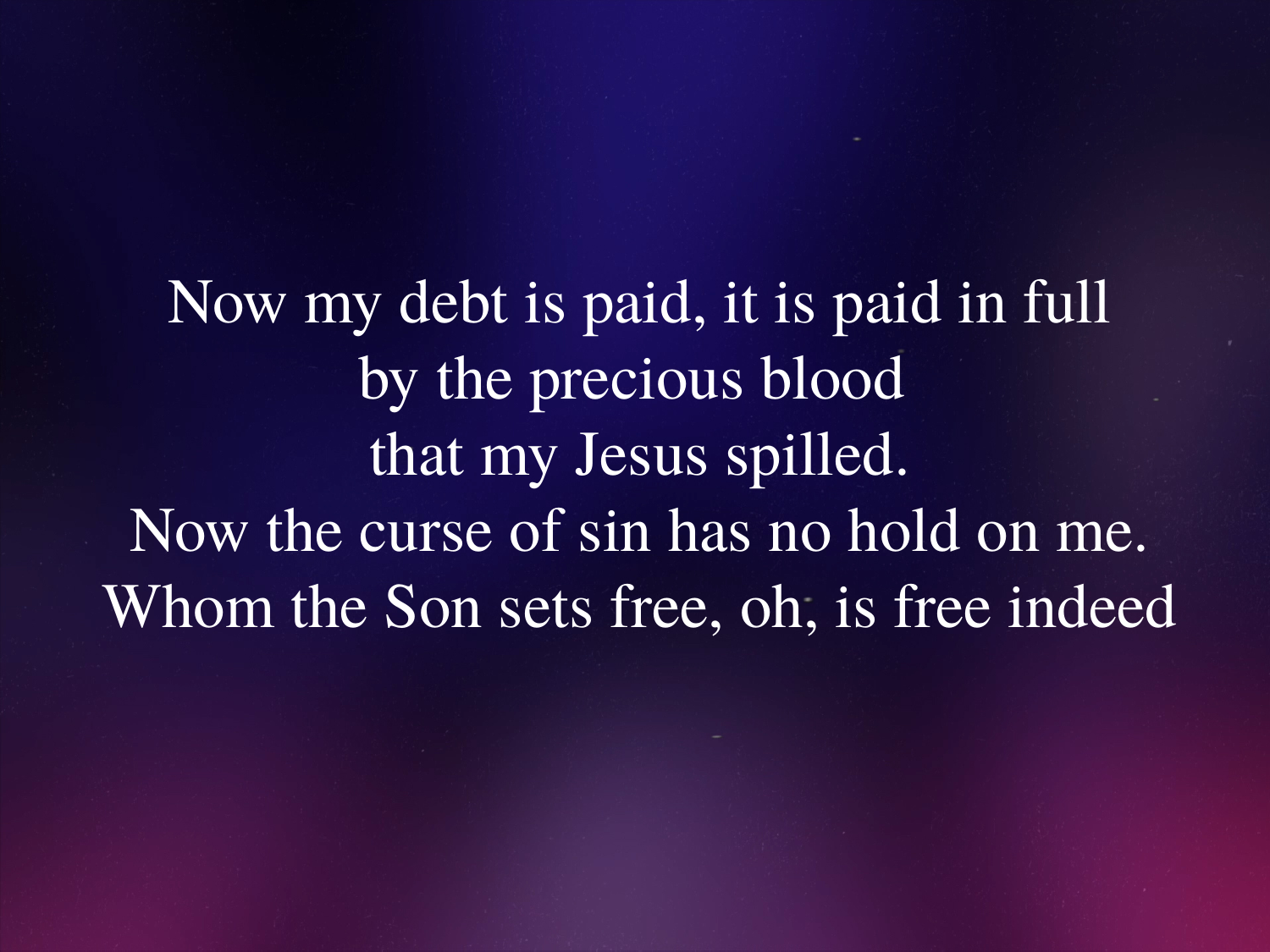

# Now my debt is paid, it is paid in full by the precious blood that my Jesus spilled. Now the curse of sin has no hold on me. Whom the Son sets free, oh, is free indeed